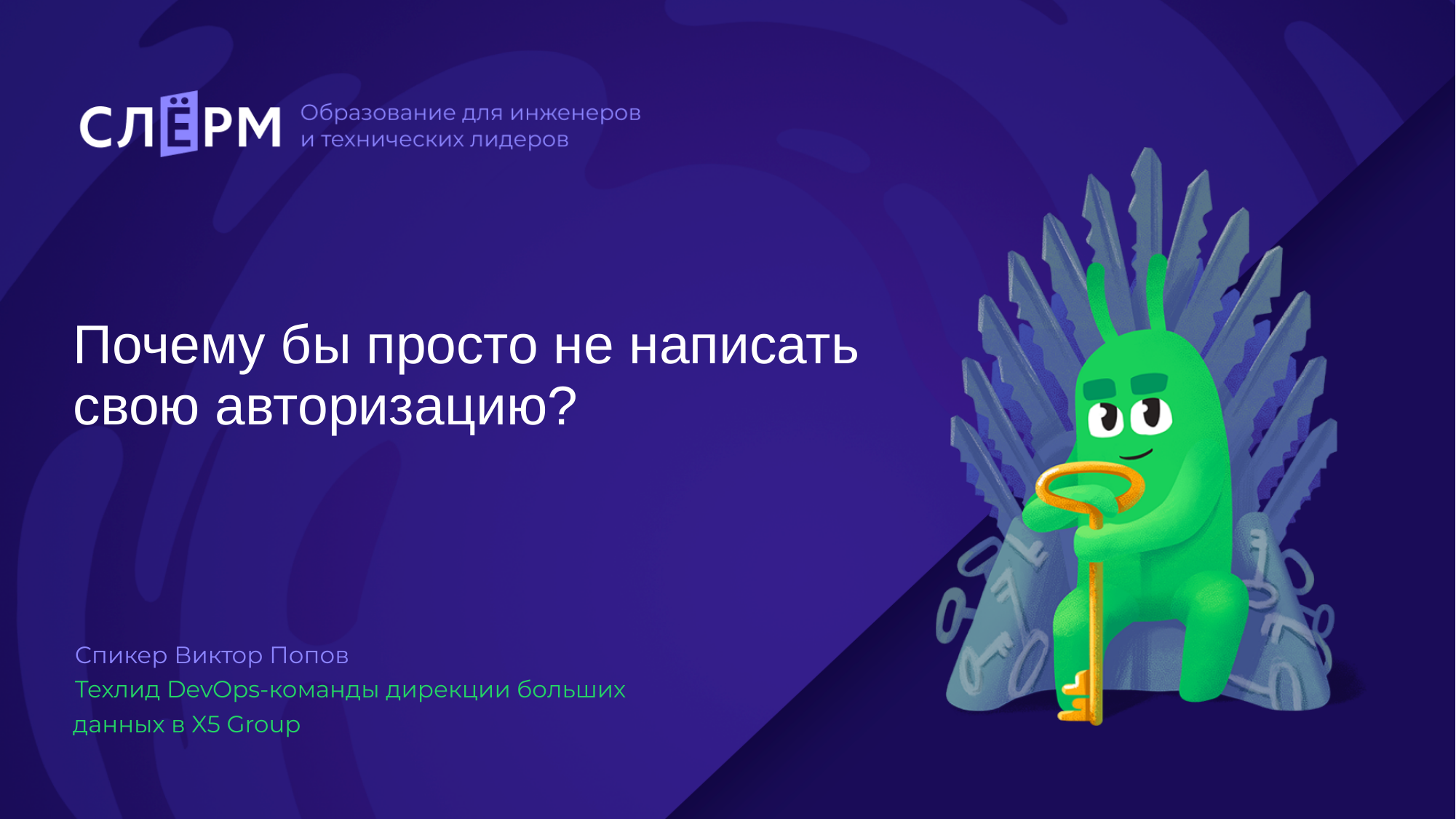

# Почему бы просто не написать свою авторизацию?
Спикер Виктор Попов
Техлид DevOps-команды дирекции больших данных в X5 Group